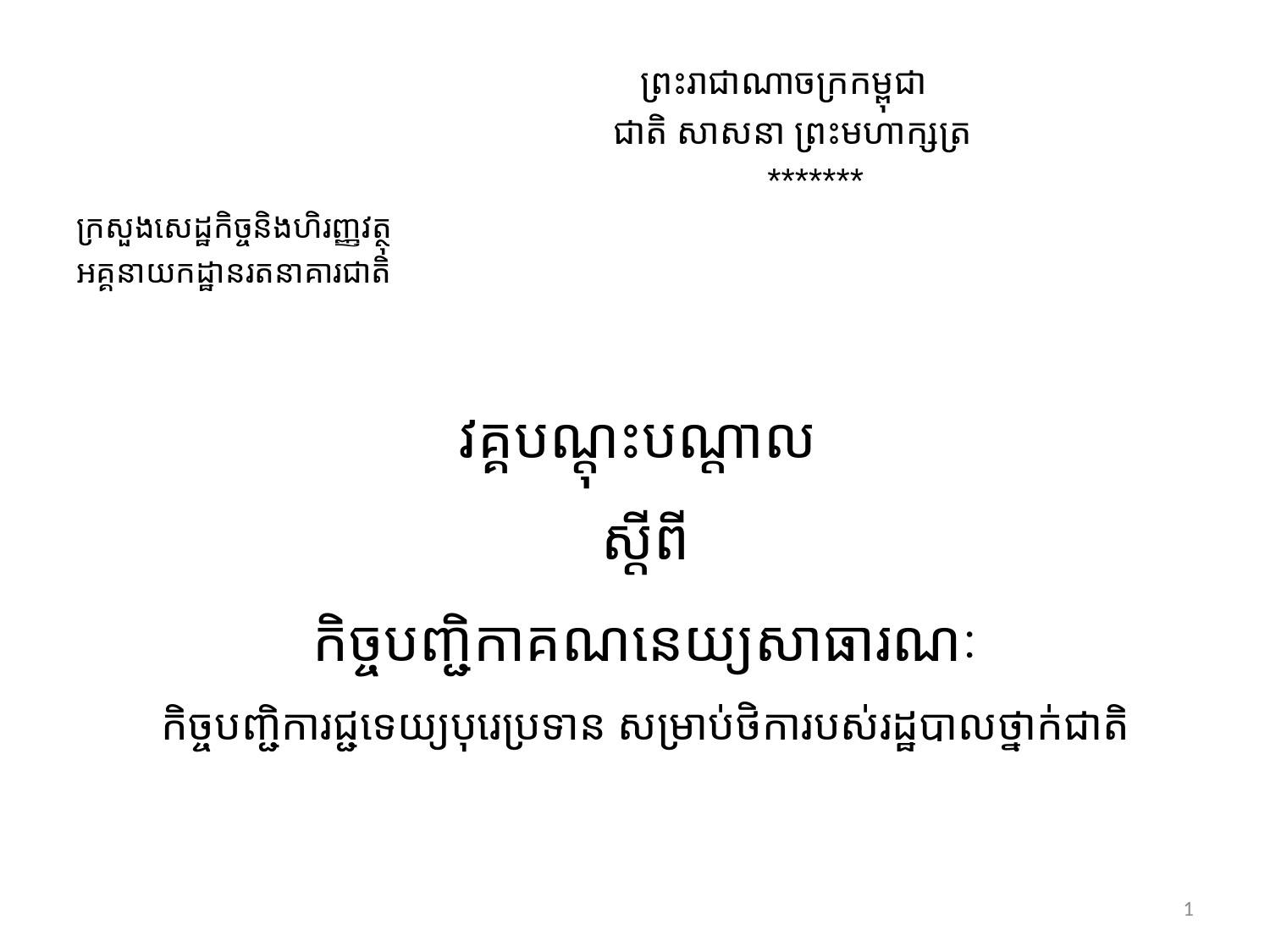

​​​​​​​                                                              ព្រះរាជាណាចក្រកម្ពុជា
                                                           ជាតិ សាសនា ព្រះមហាក្សត្រ
                                                                       *******
ក្រសួងសេដ្ឋកិច្ចនិងហិរញ្ញវត្ថុ
អគ្គនាយកដ្ឋានរតនាគារជាតិ

វគ្គបណ្តុះបណ្តាល
ស្តីពី
កិច្ចបញ្ជិកាគណនេយ្យសាធារណៈ
កិច្ចបញ្ជិការជ្ជទេយ្យបុរេប្រទាន សម្រាប់ថិការបស់រដ្ឋបាលថ្នាក់ជាតិ
1